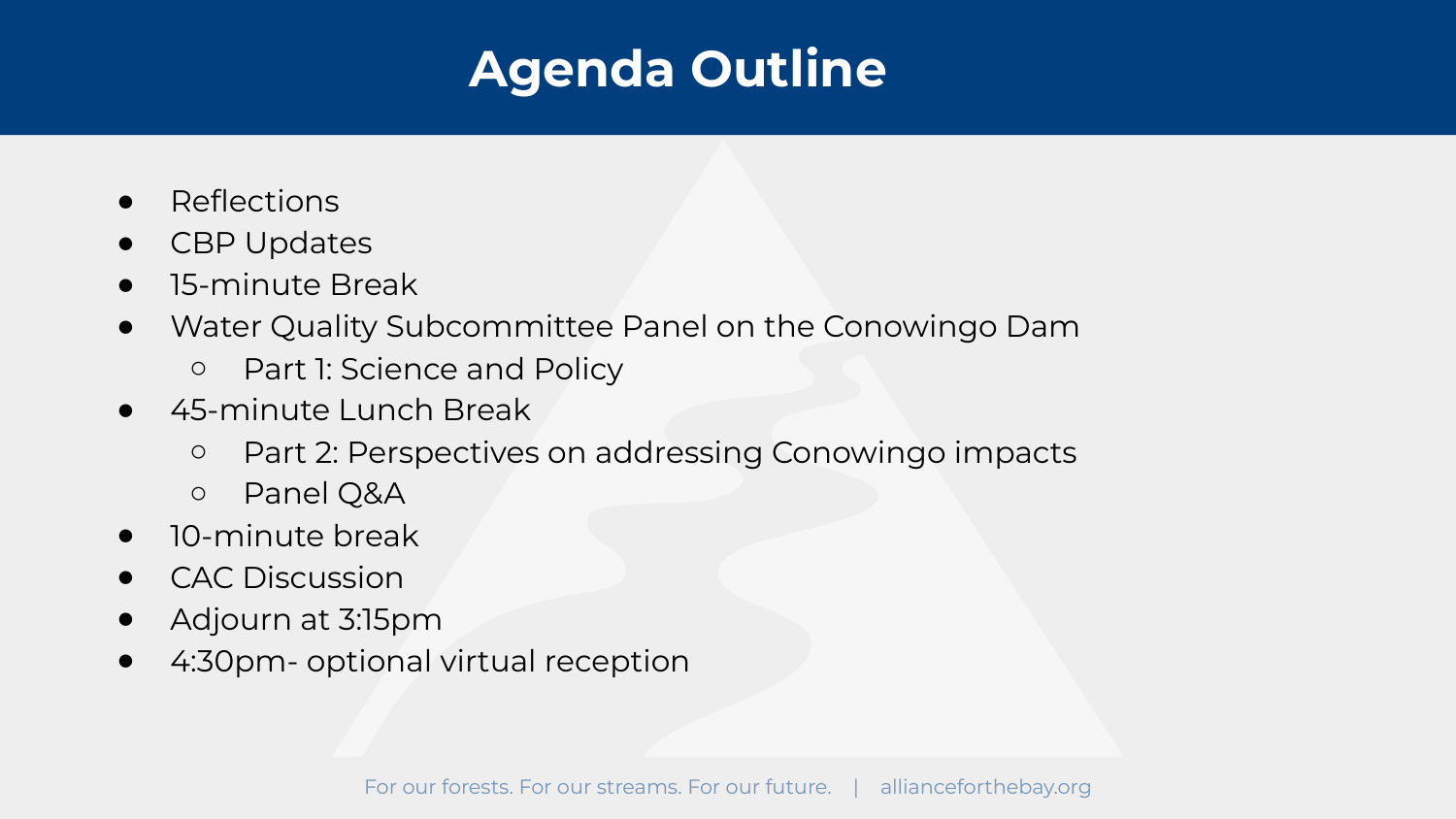

Agenda Outline
Reflections
CBP Updates
15-minute Break
Water Quality Subcommittee Panel on the Conowingo Dam
Part 1: Science and Policy
45-minute Lunch Break
Part 2: Perspectives on addressing Conowingo impacts
Panel Q&A
10-minute break
CAC Discussion
Adjourn at 3:15pm
4:30pm- optional virtual reception